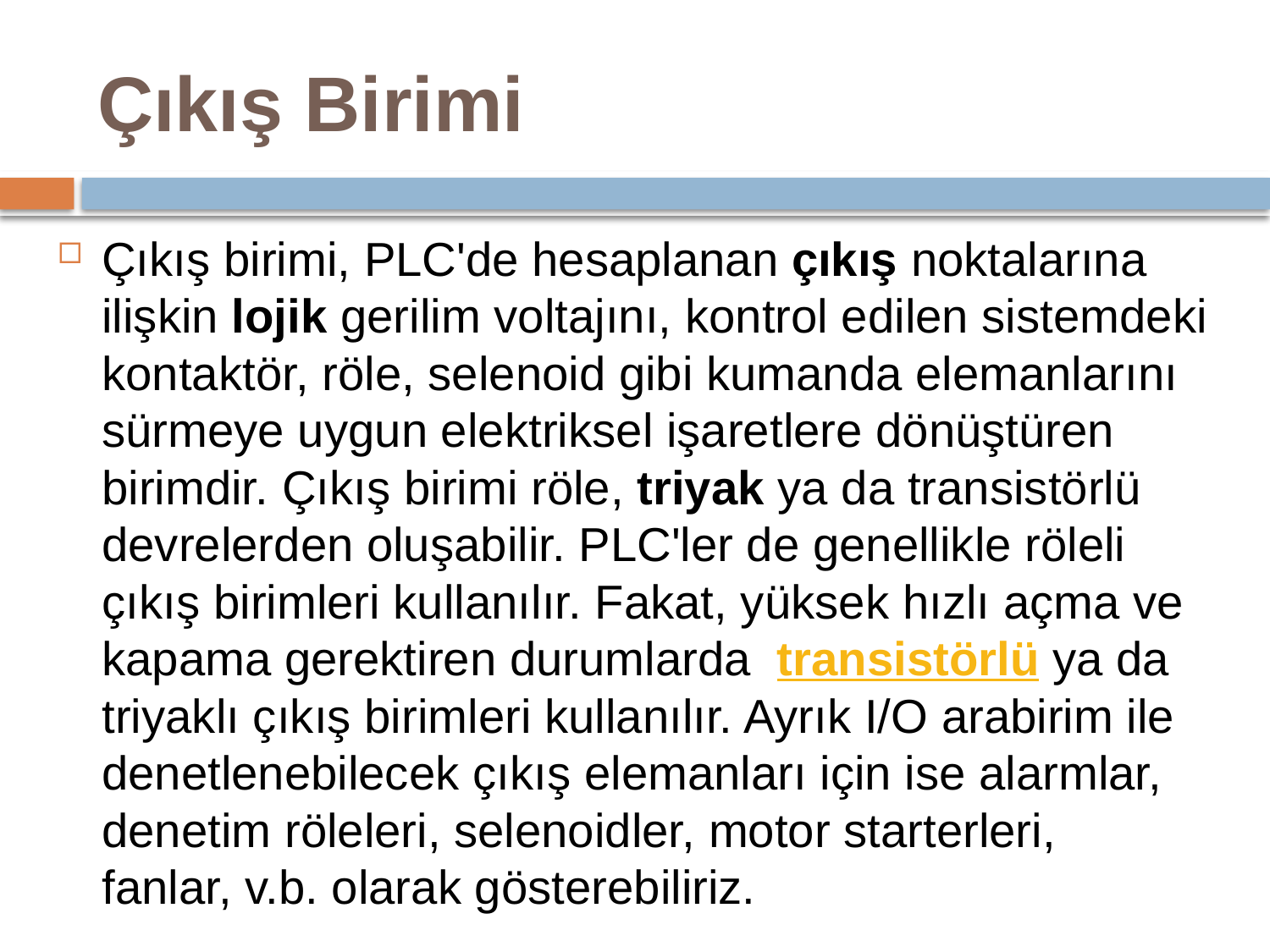

# Çıkış Birimi
Çıkış birimi, PLC'de hesaplanan çıkış noktalarına ilişkin lojik gerilim voltajını, kontrol edilen sistemdeki kontaktör, röle, selenoid gibi kumanda elemanlarını sürmeye uygun elektriksel işaretlere dönüştüren birimdir. Çıkış birimi röle, triyak ya da transistörlü devrelerden oluşabilir. PLC'ler de genellikle röleli çıkış birimleri kullanılır. Fakat, yüksek hızlı açma ve kapama gerektiren durumlarda  transistörlü ya da triyaklı çıkış birimleri kullanılır. Ayrık I/O arabirim ile denetlenebilecek çıkış elemanları için ise alarmlar, denetim röleleri, selenoidler, motor starterleri, fanlar, v.b. olarak gösterebiliriz.